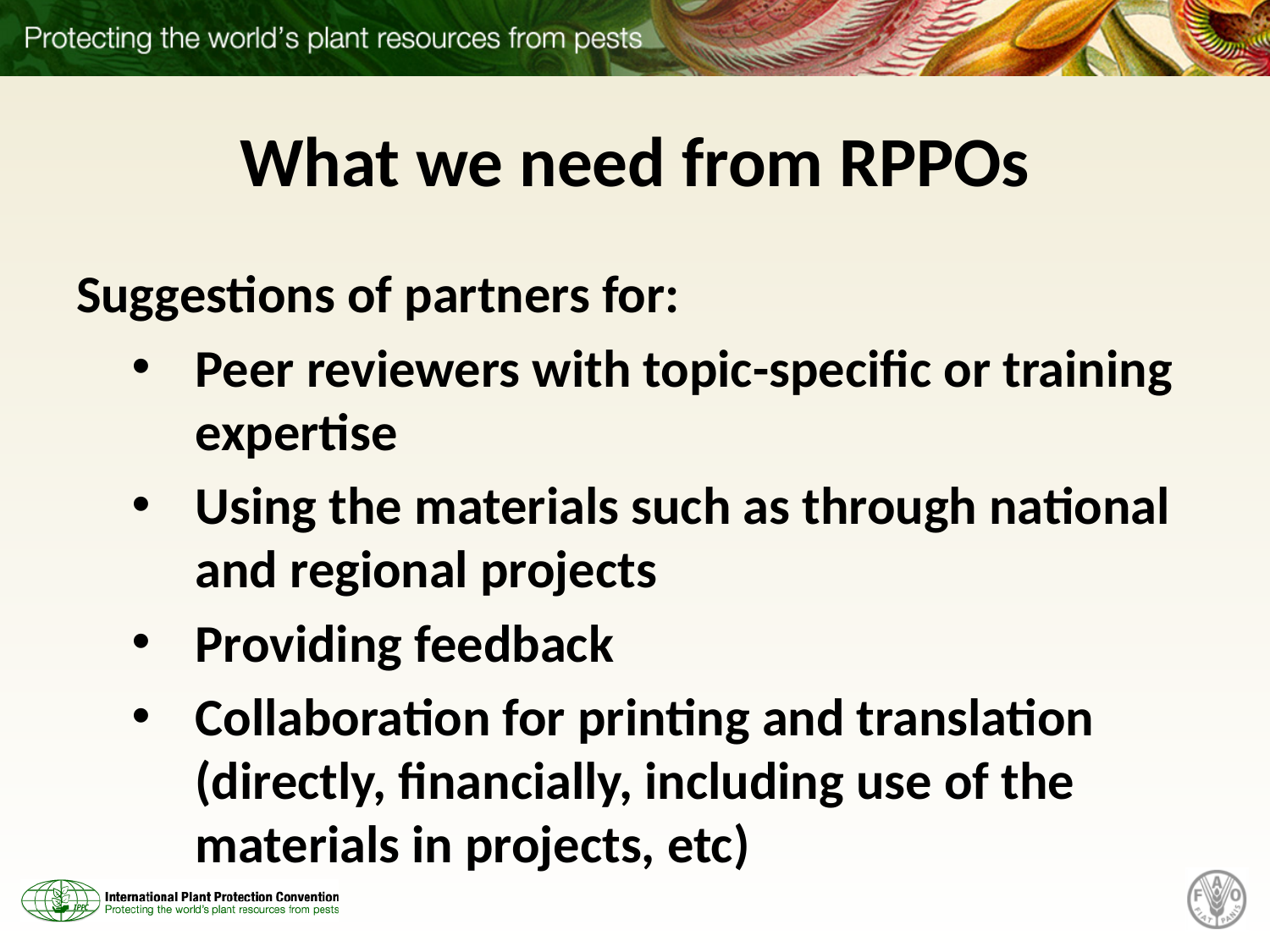

# What we need from RPPOs
Suggestions of partners for:
Peer reviewers with topic-specific or training expertise
Using the materials such as through national and regional projects
Providing feedback
Collaboration for printing and translation (directly, financially, including use of the materials in projects, etc)